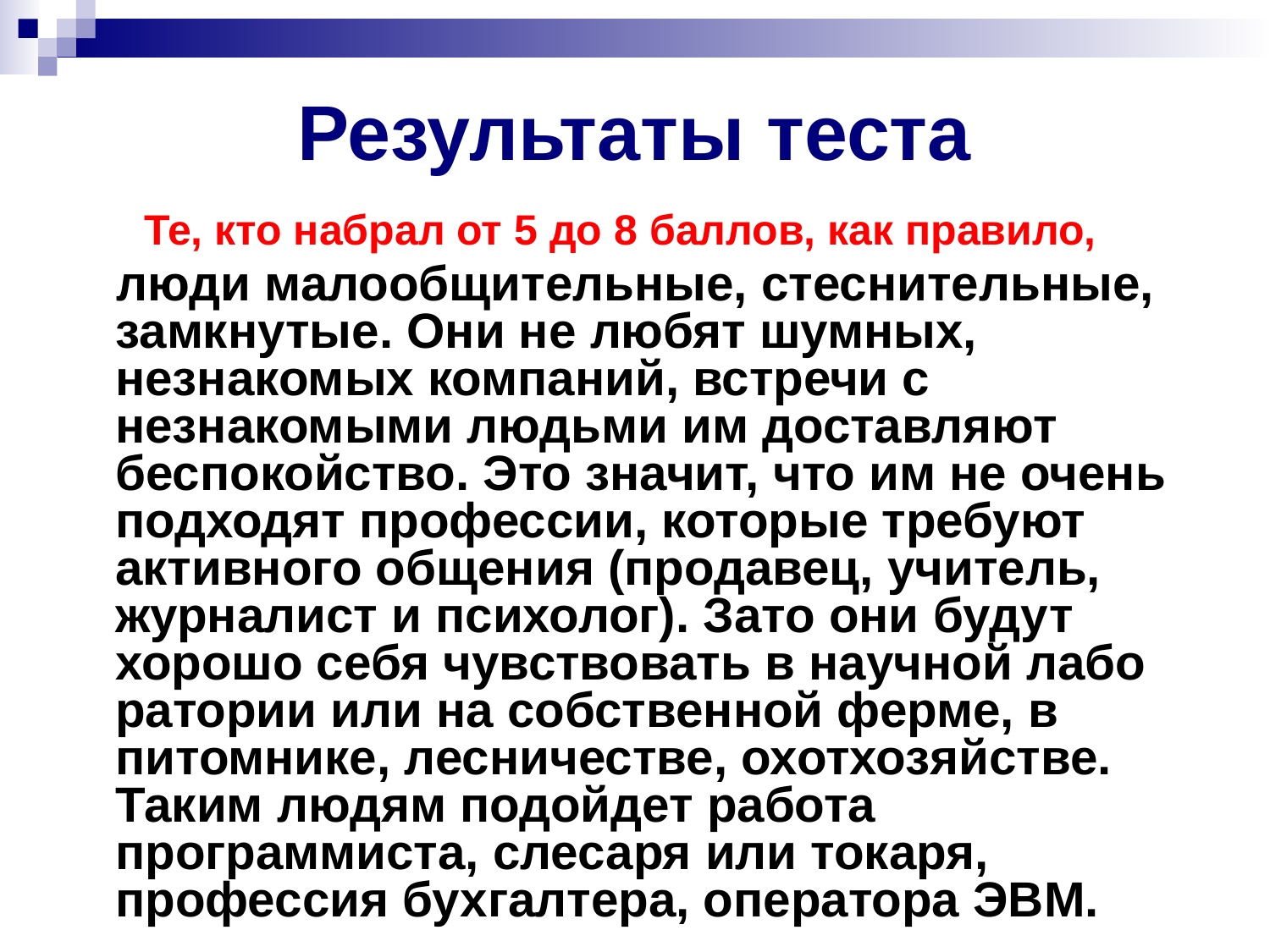

# Результаты теста
Те, кто набрал от 5 до 8 баллов, как правило,
    люди малообщительные, стеснительные, замкнутые. Они не любят шумных, незнакомых компаний, встречи с незнакомыми людьми им доставля­ют беспокойство. Это значит, что им не очень подходят профессии, которые требуют активного общения (продавец, учитель, журналист и психолог). Зато они будут хорошо себя чувствовать в научной лабо­ратории или на собственной ферме, в питомнике, лесничестве, охотхозяйстве. Таким людям подойдет работа программиста, слесаря или токаря, профессия бухгалтера, оператора ЭВМ.